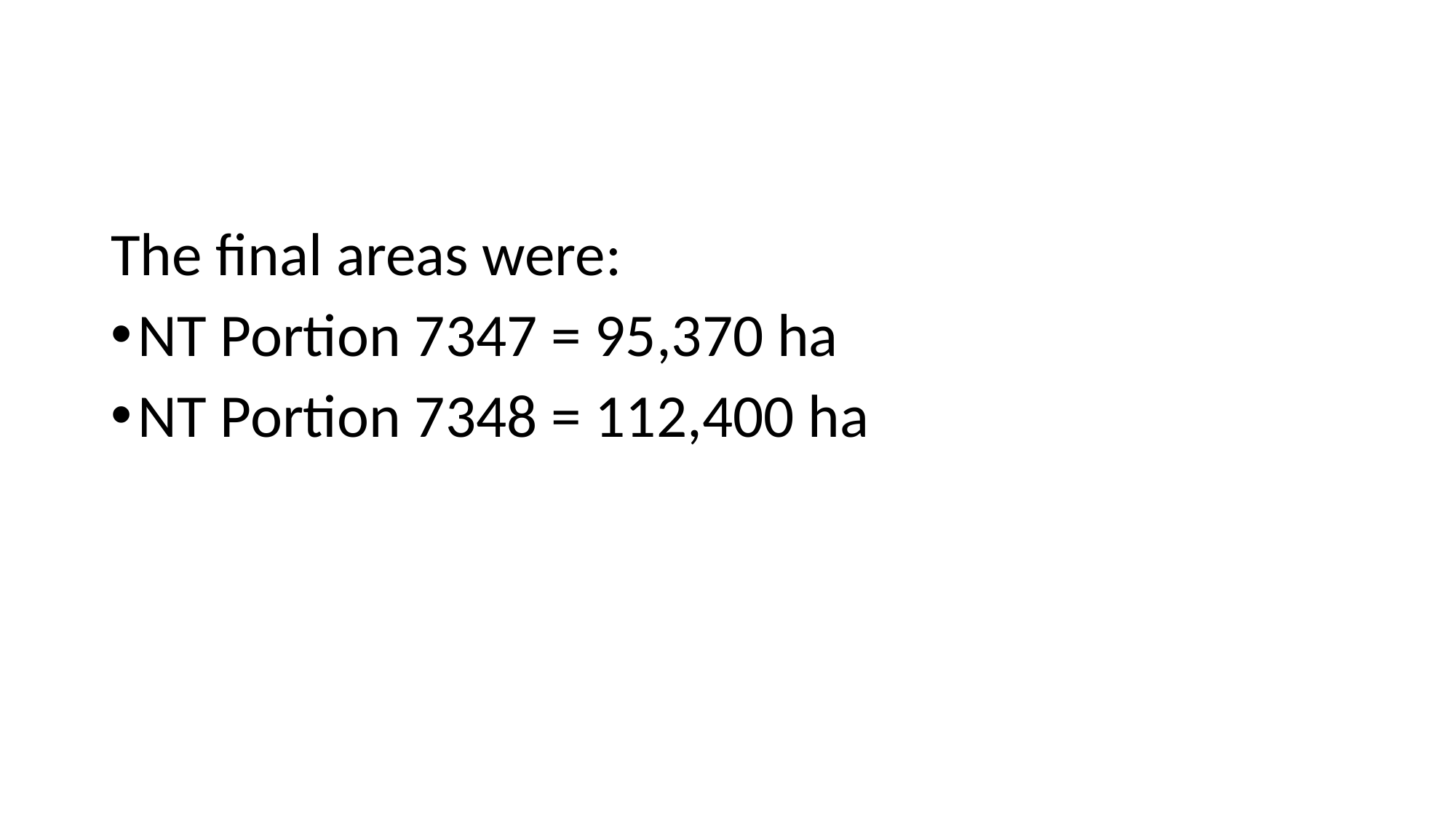

#
The final areas were:
NT Portion 7347 = 95,370 ha
NT Portion 7348 = 112,400 ha